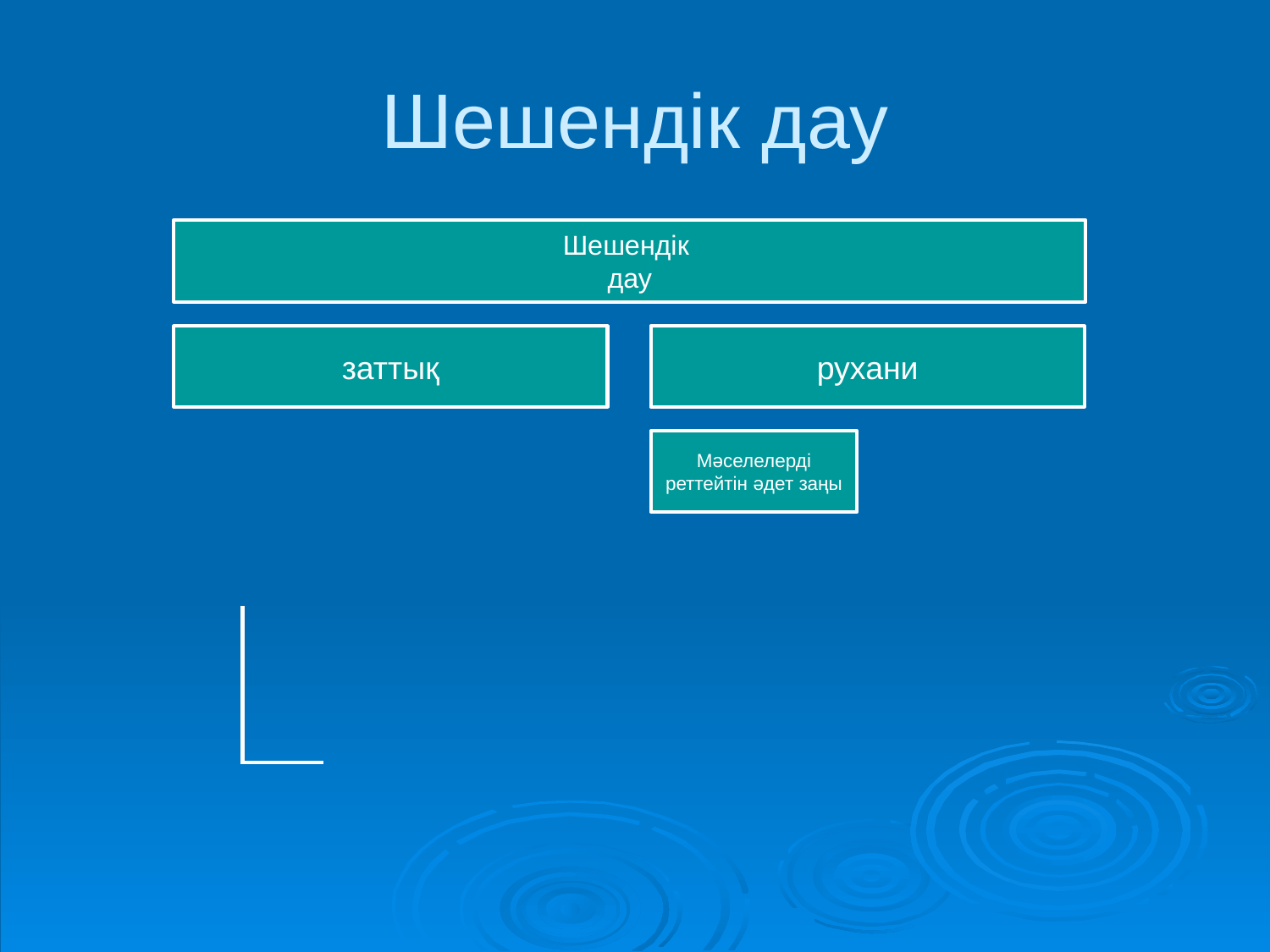

# Шешендік дау
Шешендік
дау
заттық
рухани
Мәселелерді
реттейтін әдет заңы